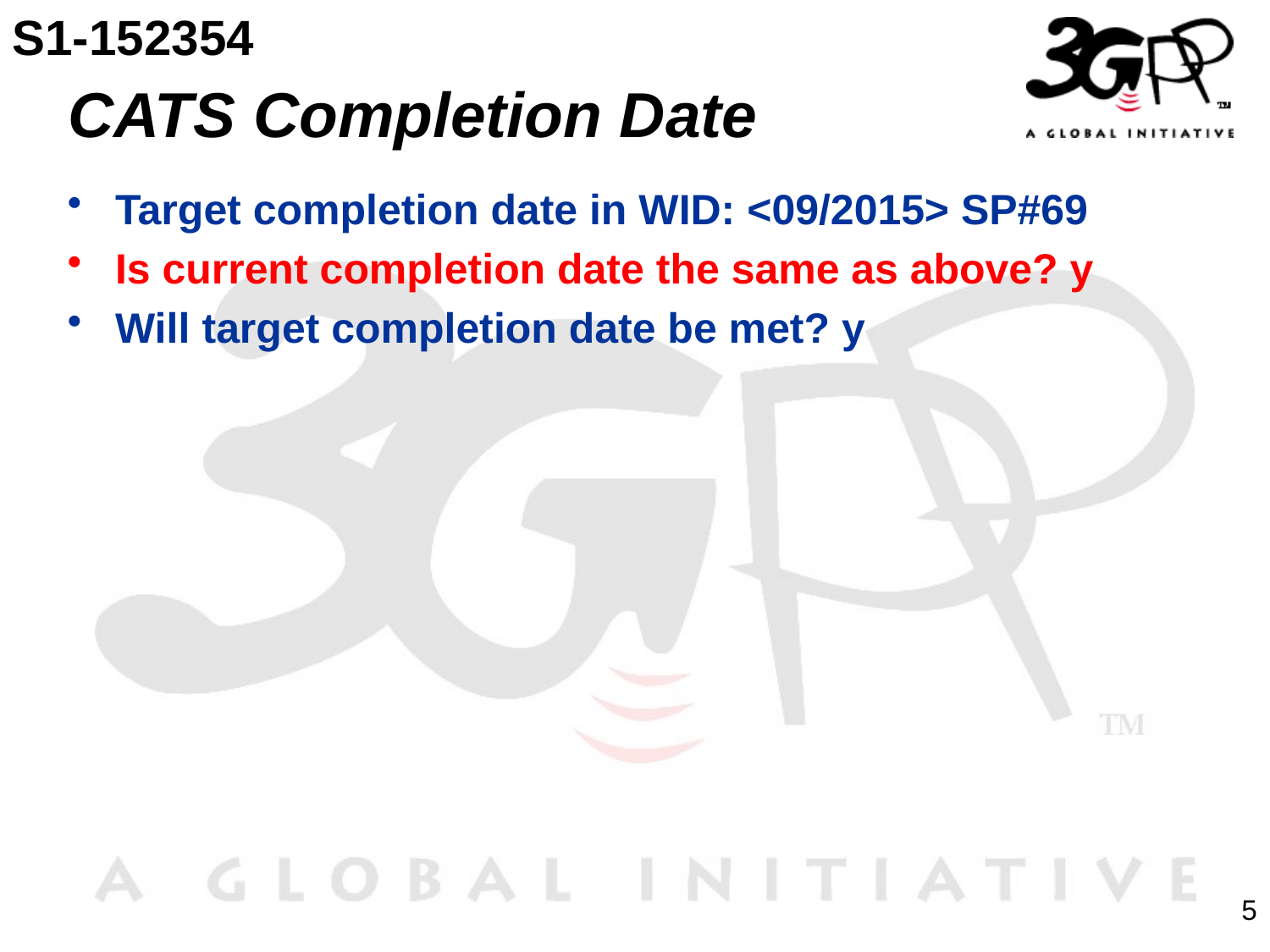

S1-152354
# CATS Completion Date
Target completion date in WID: <09/2015> SP#69
Is current completion date the same as above? y
Will target completion date be met? y

5